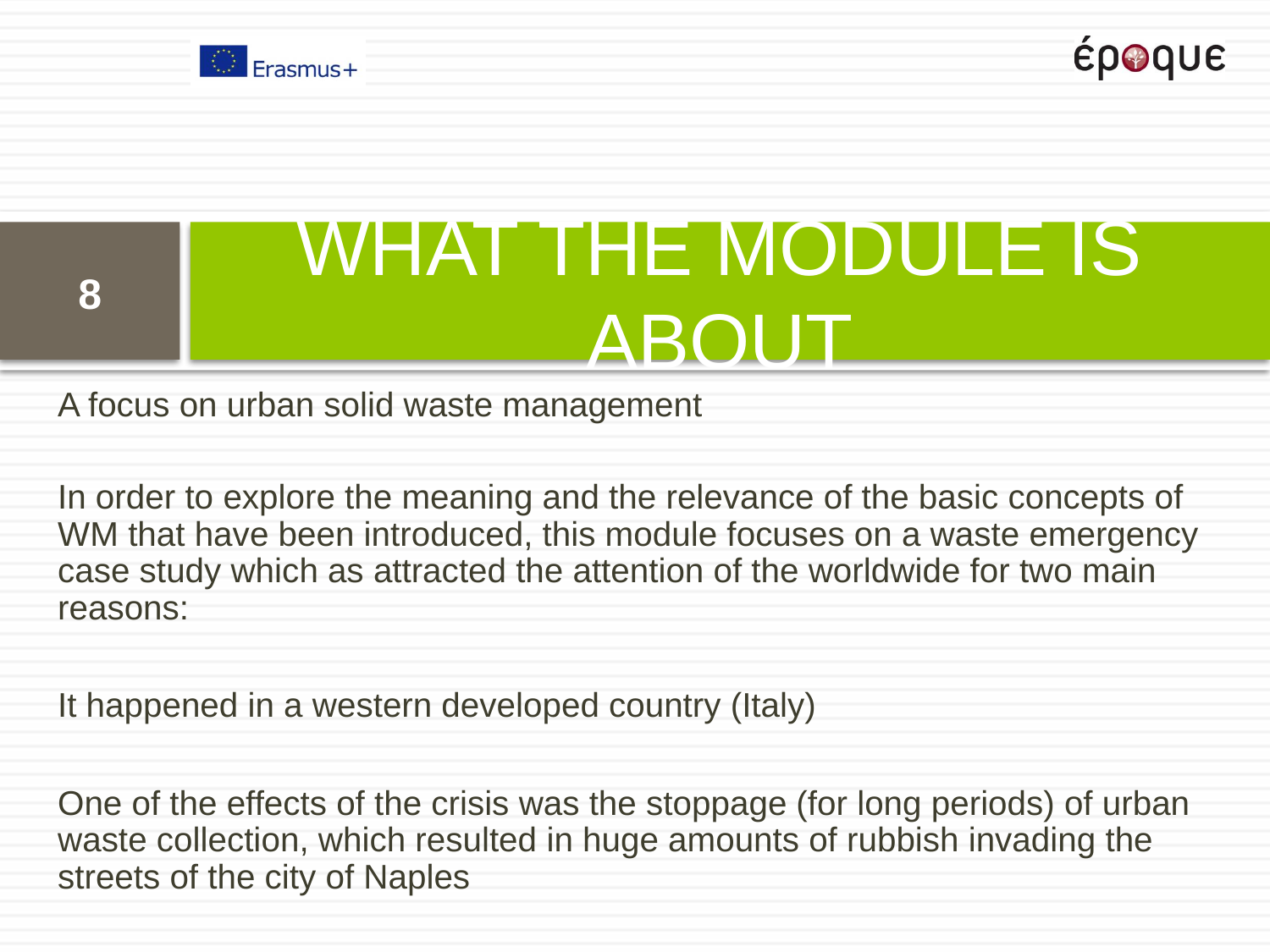

WHAT THE MODULE IS ABOUT
8
A focus on urban solid waste management

In order to explore the meaning and the relevance of the basic concepts of WM that have been introduced, this module focuses on a waste emergency case study which as attracted the attention of the worldwide for two main reasons:

It happened in a western developed country (Italy)

One of the effects of the crisis was the stoppage (for long periods) of urban waste collection, which resulted in huge amounts of rubbish invading the streets of the city of Naples